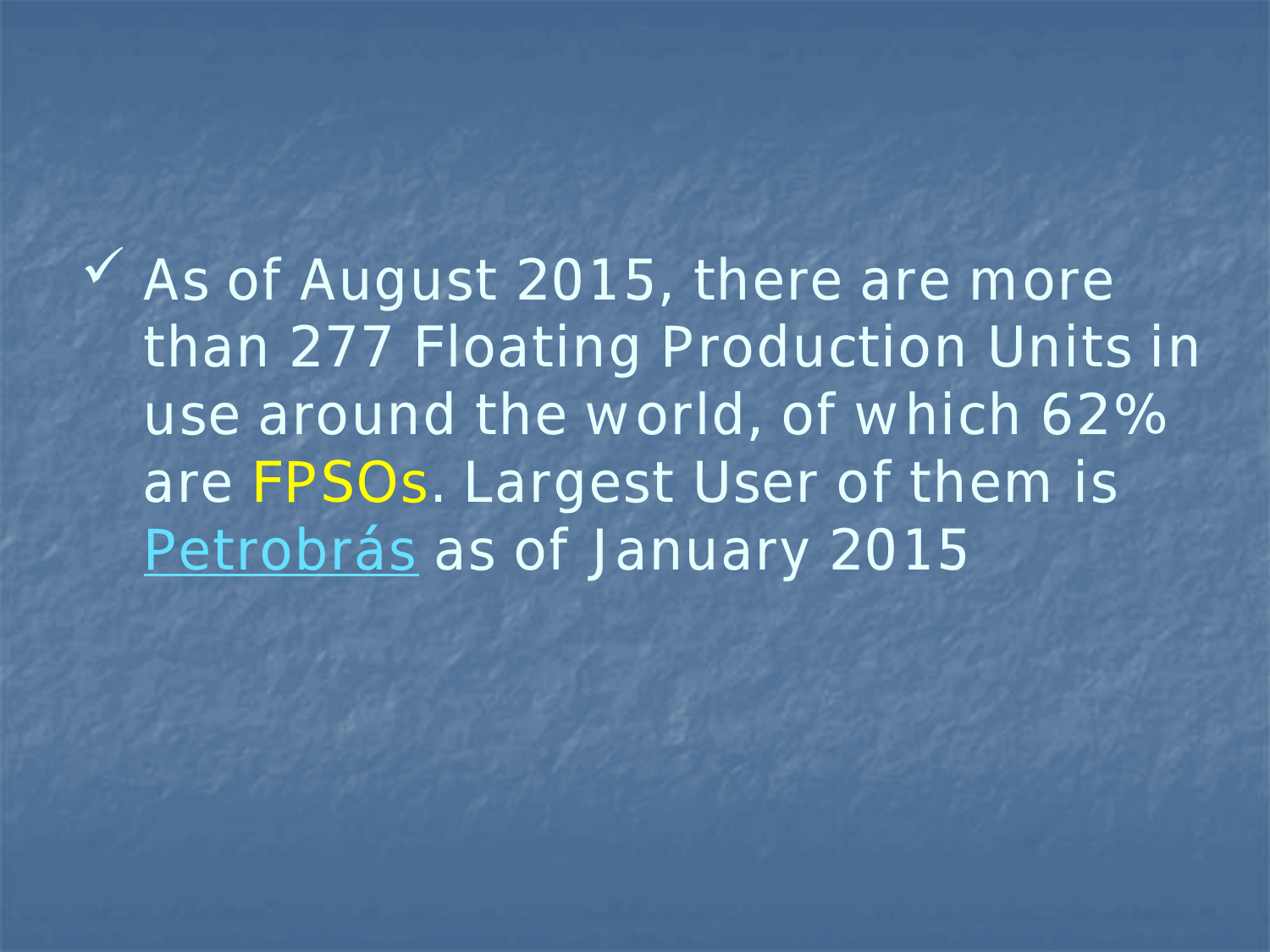

As of August 2015, there are more than 277 Floating Production Units in use around the world, of which 62% are FPSOs. Largest User of them is Petrobrás as of January 2015